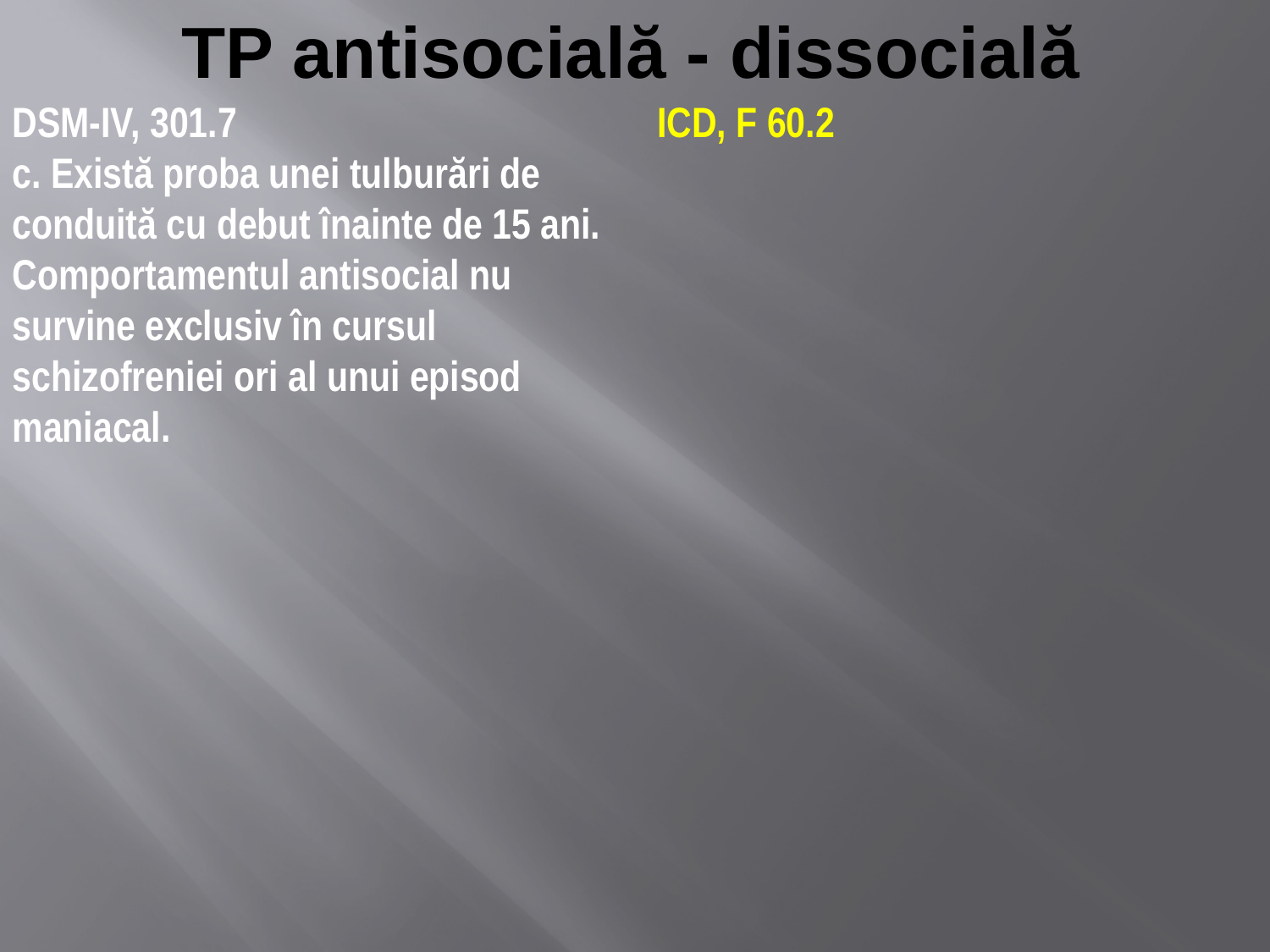

# TP antisocială - dissocială
DSM-IV, 301.7
c. Există proba unei tulburări de conduită cu debut înainte de 15 ani.
Comportamentul antisocial nu survine exclusiv în cursul schizofreniei ori al unui episod maniacal.

ICD, F 60.2